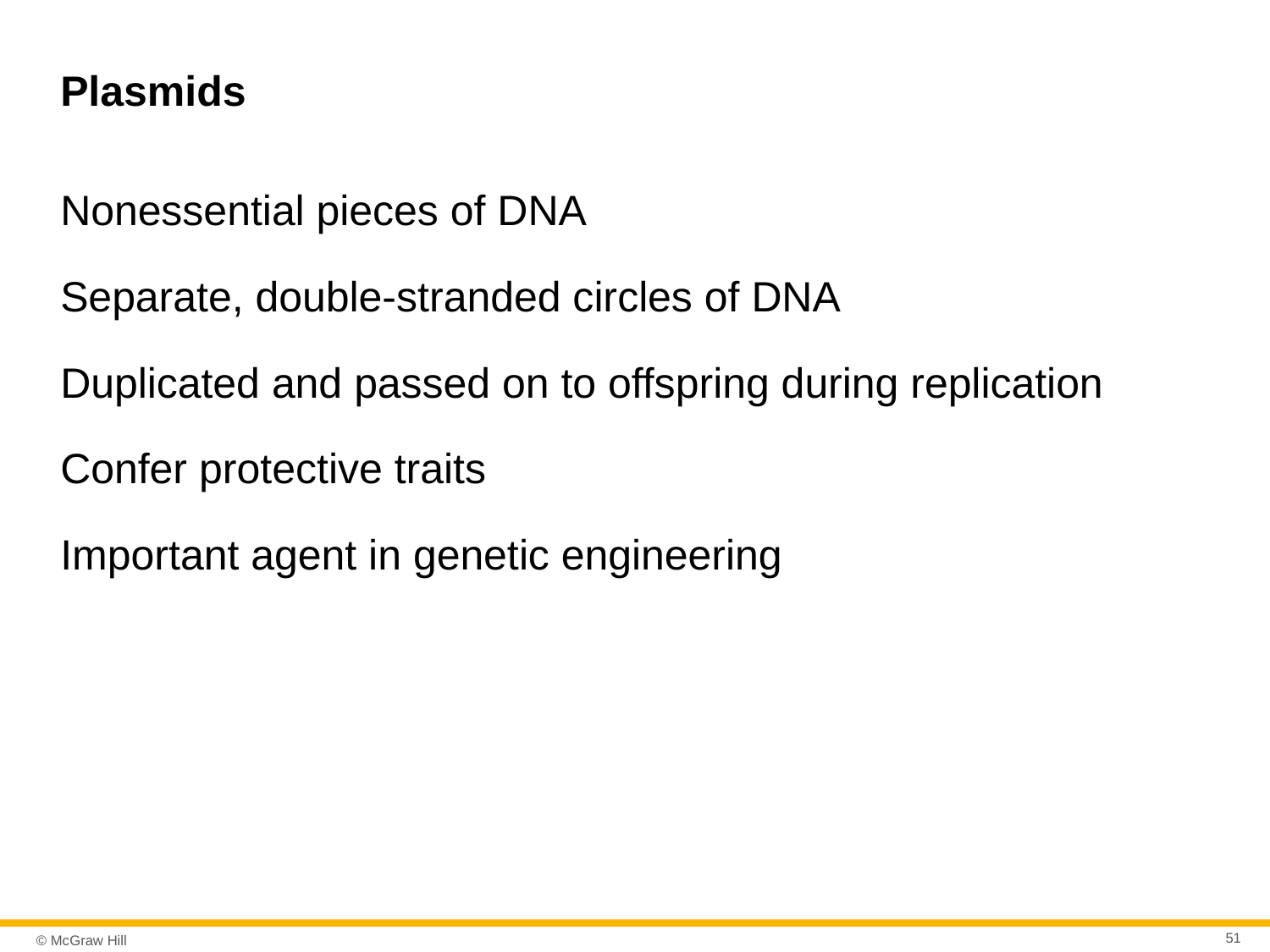

# Plasmids
Nonessential pieces of DNA
Separate, double-stranded circles of DNA
Duplicated and passed on to offspring during replication
Confer protective traits
Important agent in genetic engineering